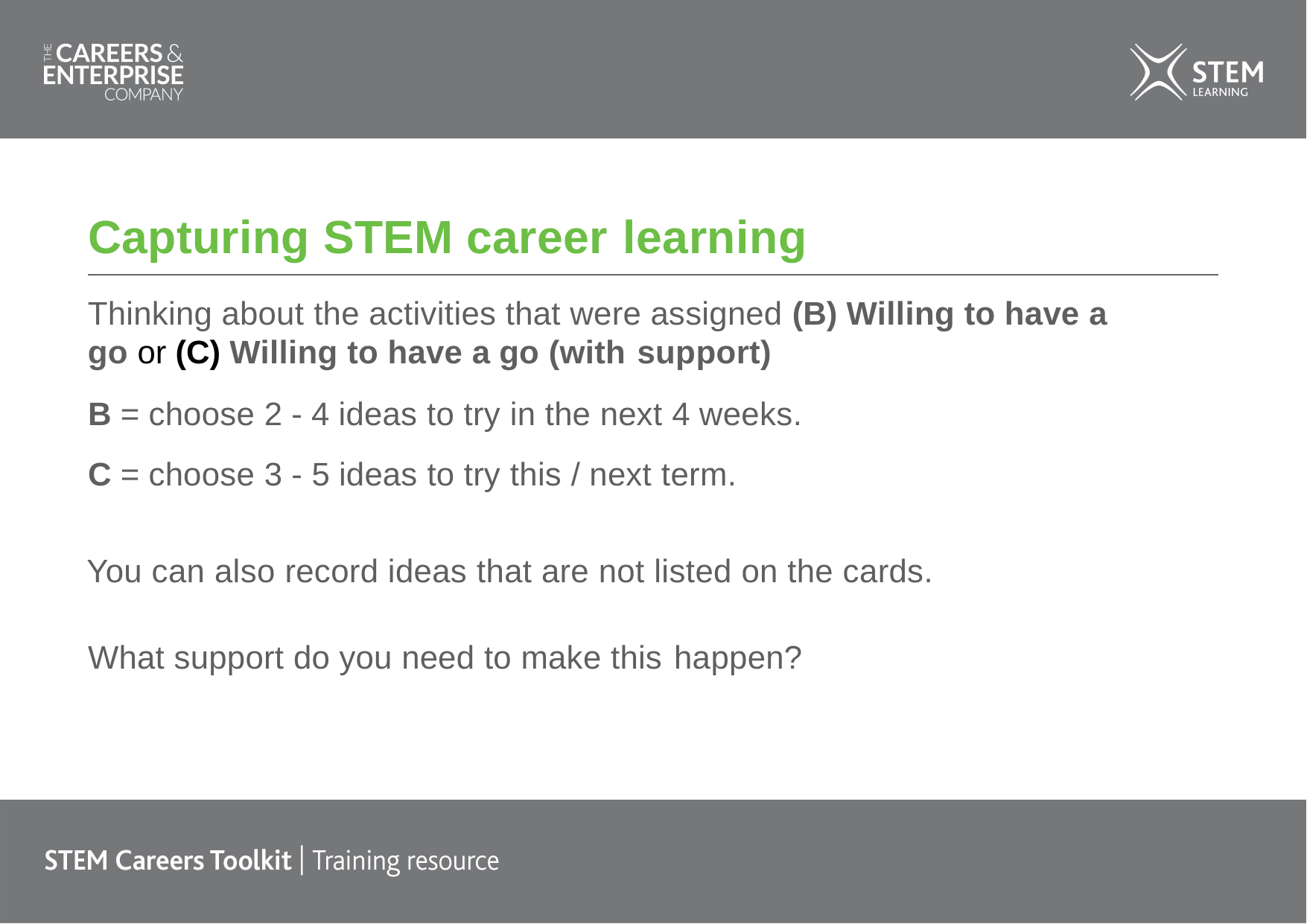

# Capturing STEM career learning
Thinking about the activities that were assigned (B) Willing to have a go or (C) Willing to have a go (with support)
B = choose 2 - 4 ideas to try in the next 4 weeks.
C = choose 3 - 5 ideas to try this / next term.

What support do you need to make this happen?

You can also record ideas that are not listed on the cards.